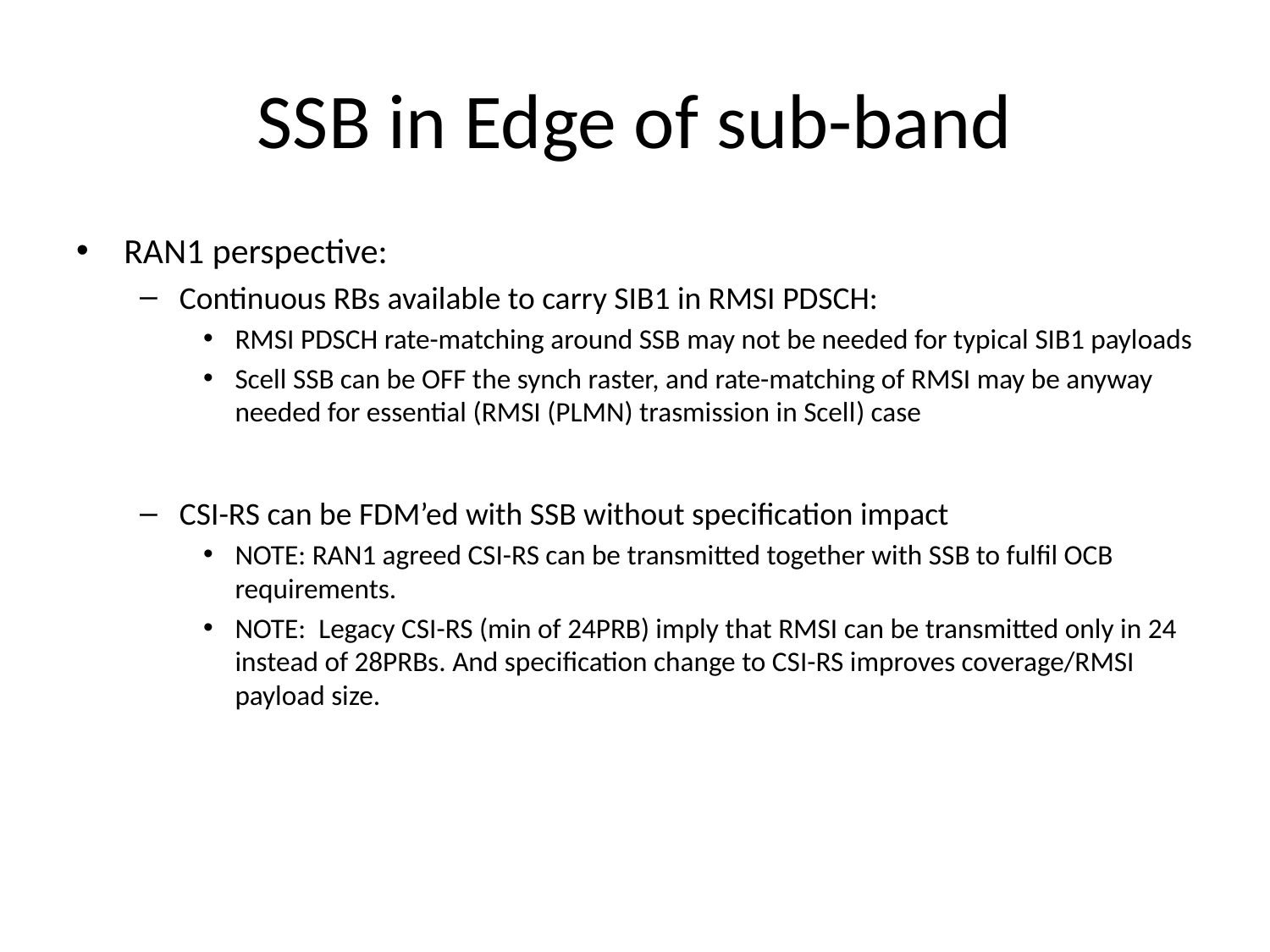

# SSB in Edge of sub-band
RAN1 perspective:
Continuous RBs available to carry SIB1 in RMSI PDSCH:
RMSI PDSCH rate-matching around SSB may not be needed for typical SIB1 payloads
Scell SSB can be OFF the synch raster, and rate-matching of RMSI may be anyway needed for essential (RMSI (PLMN) trasmission in Scell) case

CSI-RS can be FDM’ed with SSB without specification impact
NOTE: RAN1 agreed CSI-RS can be transmitted together with SSB to fulfil OCB requirements.
NOTE:  Legacy CSI-RS (min of 24PRB) imply that RMSI can be transmitted only in 24 instead of 28PRBs. And specification change to CSI-RS improves coverage/RMSI payload size.